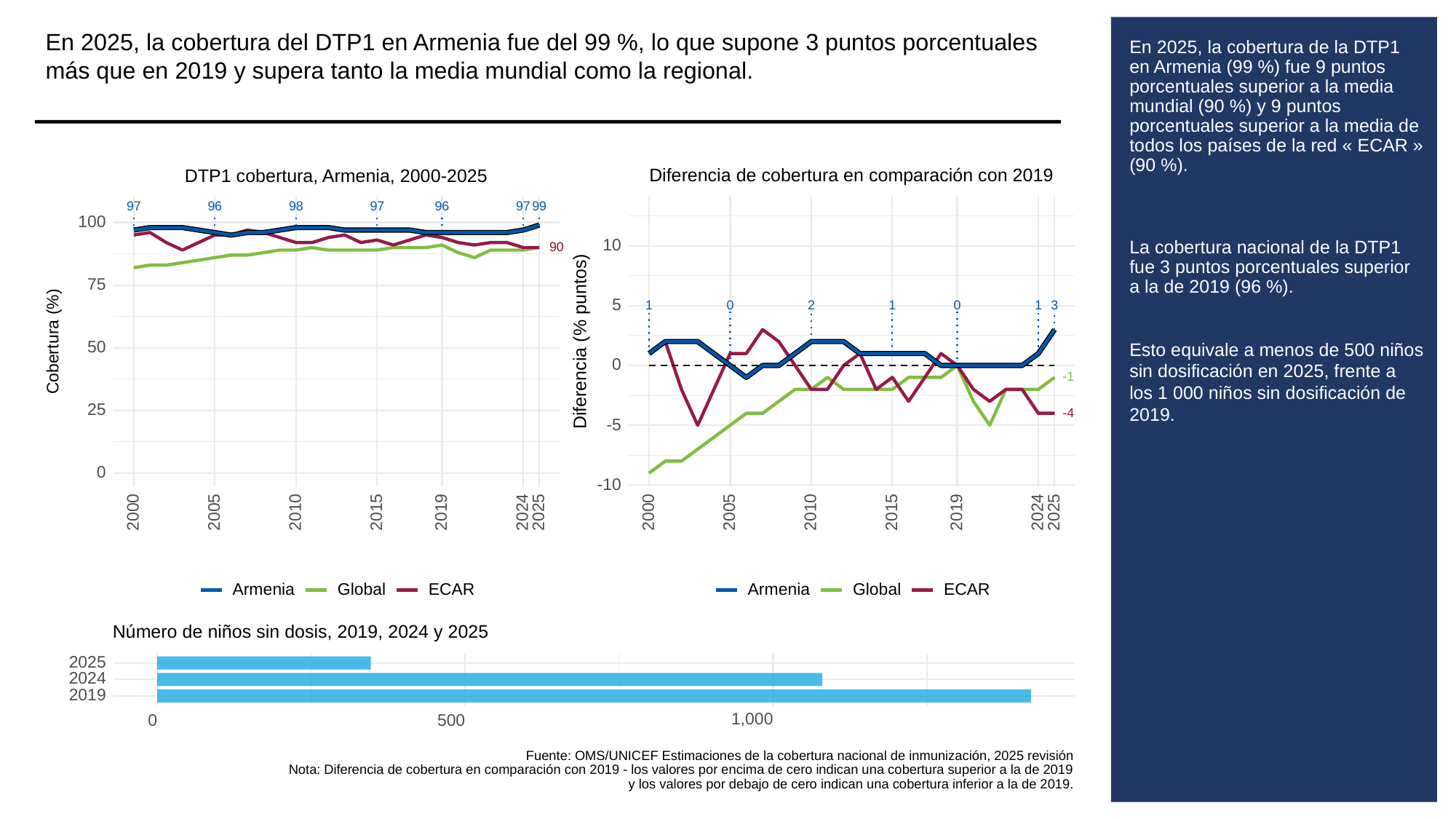

En 2025, la cobertura del DTP1 en Armenia fue del 99 %, lo que supone 3 puntos porcentuales más que en 2019 y supera tanto la media mundial como la regional.
# En 2025, la cobertura de la DTP1 en Armenia (99 %) fue 9 puntos porcentuales superior a la media mundial (90 %) y 9 puntos porcentuales superior a la media de todos los países de la red « ECAR » (90 %).

La cobertura nacional de la DTP1 fue 3 puntos porcentuales superior a la de 2019 (96 %).

Esto equivale a menos de 500 niños sin dosificación en 2025, frente a los 1 000 niños sin dosificación de 2019.

Diferencia de cobertura en comparación con 2019
DTP1 cobertura, Armenia, 2000-2025

97
96
98
97
96
97
99

100

10
90
90

75

5
3
0
0
1
2
1
1

Diferencia (% puntos)
Cobertura (%)

50

0

-1

25
-4

-5

0

-10

2000
2005
2010
2015
2019
2024
2025
2000
2005
2010
2015
2019
2024
2025
Global
ECAR
Global
ECAR
Armenia
Armenia

Número de niños sin dosis, 2019, 2024 y 2025

2025

2024

2019

1,000
0
500
Fuente: OMS/UNICEF Estimaciones de la cobertura nacional de inmunización, 2025 revisión
Nota: Diferencia de cobertura en comparación con 2019 - los valores por encima de cero indican una cobertura superior a la de 2019
y los valores por debajo de cero indican una cobertura inferior a la de 2019.